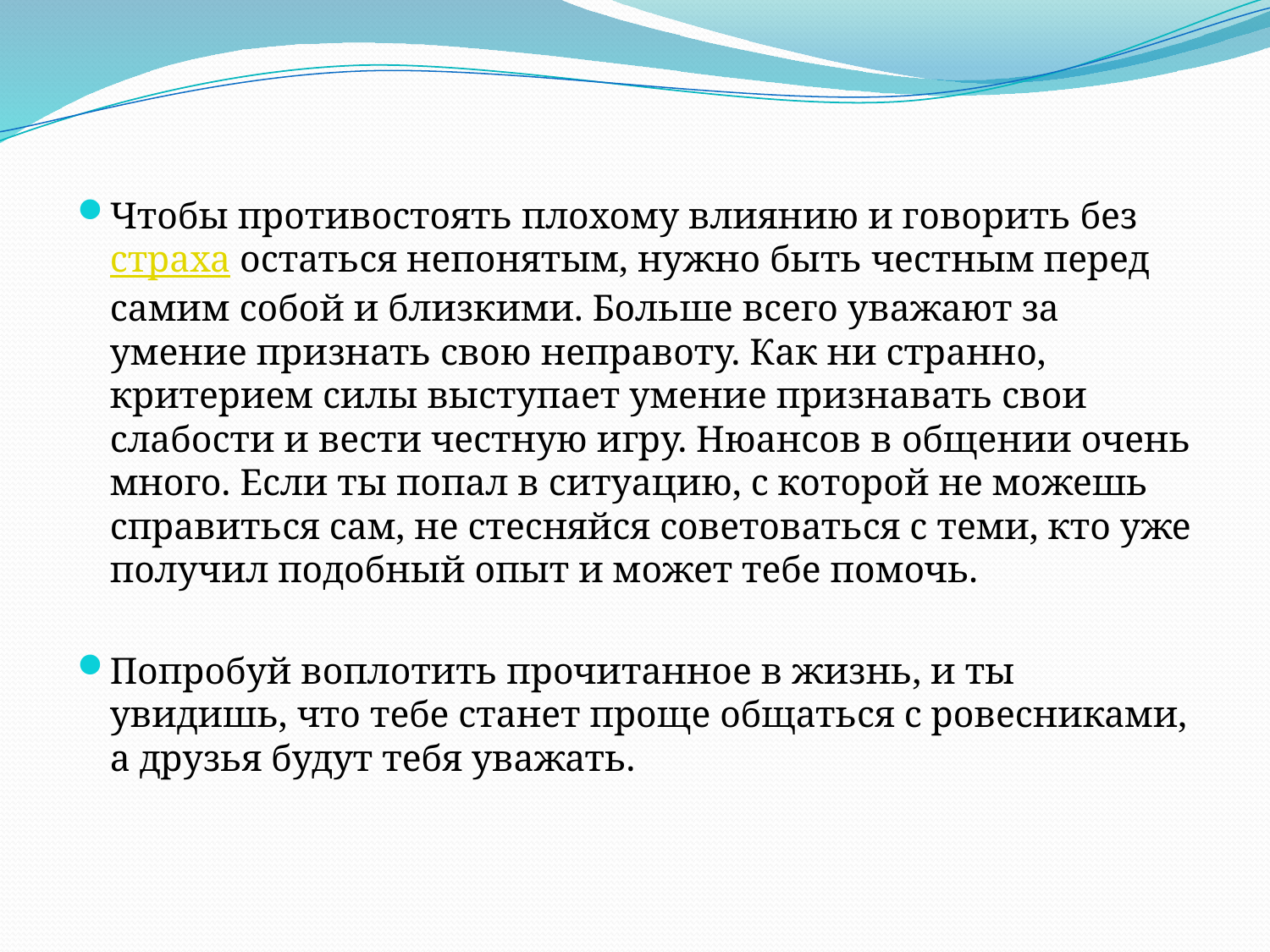

Чтобы противостоять плохому влиянию и говорить без страха остаться непонятым, нужно быть честным перед самим собой и близкими. Больше всего уважают за умение признать свою неправоту. Как ни странно, критерием силы выступает умение признавать свои слабости и вести честную игру. Нюансов в общении очень много. Если ты попал в ситуацию, с которой не можешь справиться сам, не стесняйся советоваться с теми, кто уже получил подобный опыт и может тебе помочь.

Попробуй воплотить прочитанное в жизнь, и ты увидишь, что тебе станет проще общаться с ровесниками, а друзья будут тебя уважать.